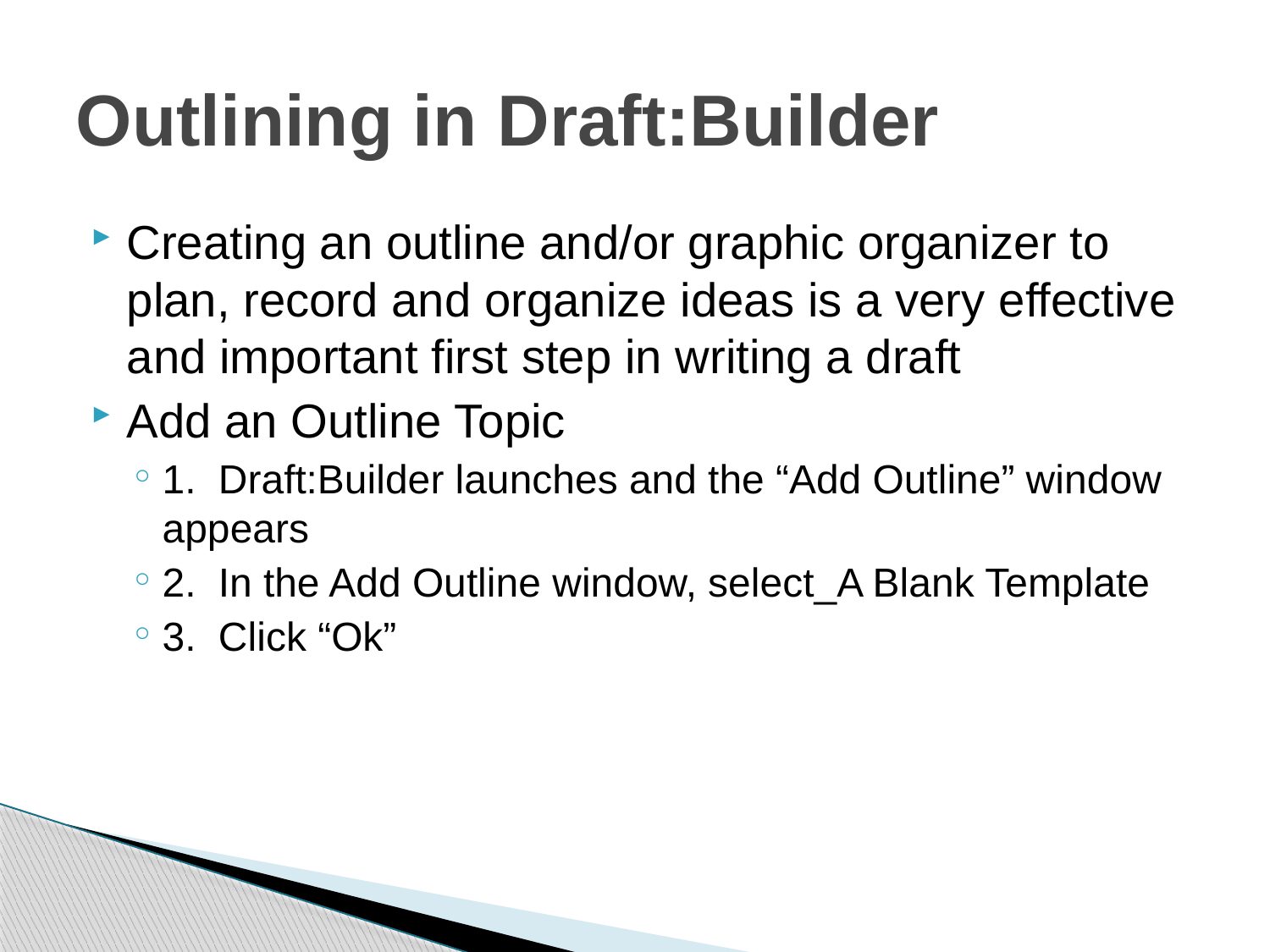

# Outlining in Draft:Builder
Creating an outline and/or graphic organizer to plan, record and organize ideas is a very effective and important first step in writing a draft
Add an Outline Topic
1.  Draft:Builder launches and the “Add Outline” window appears
2.  In the Add Outline window, select_A Blank Template
3.  Click “Ok”